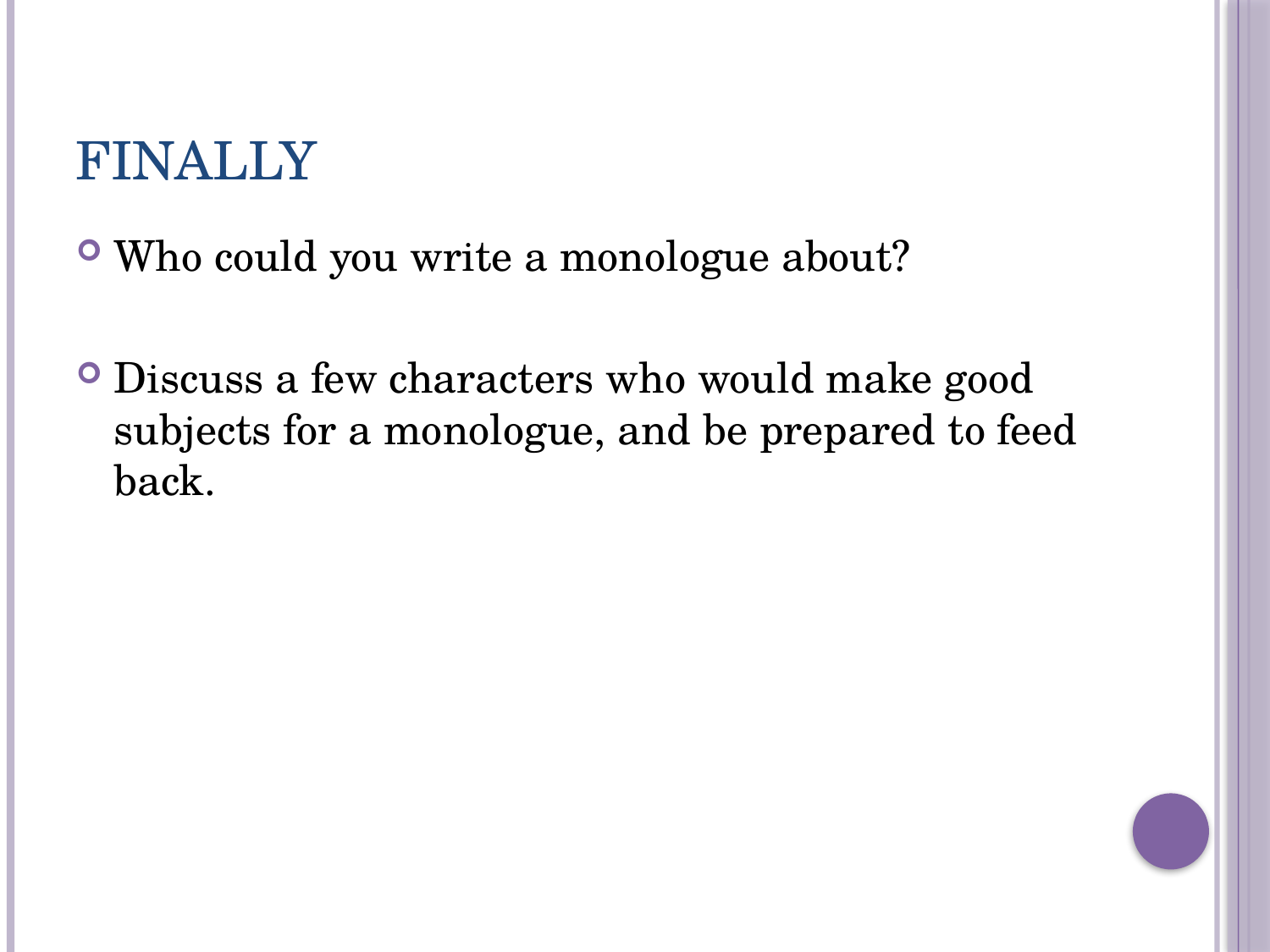

# Finally
Who could you write a monologue about?

Discuss a few characters who would make good subjects for a monologue, and be prepared to feed back.